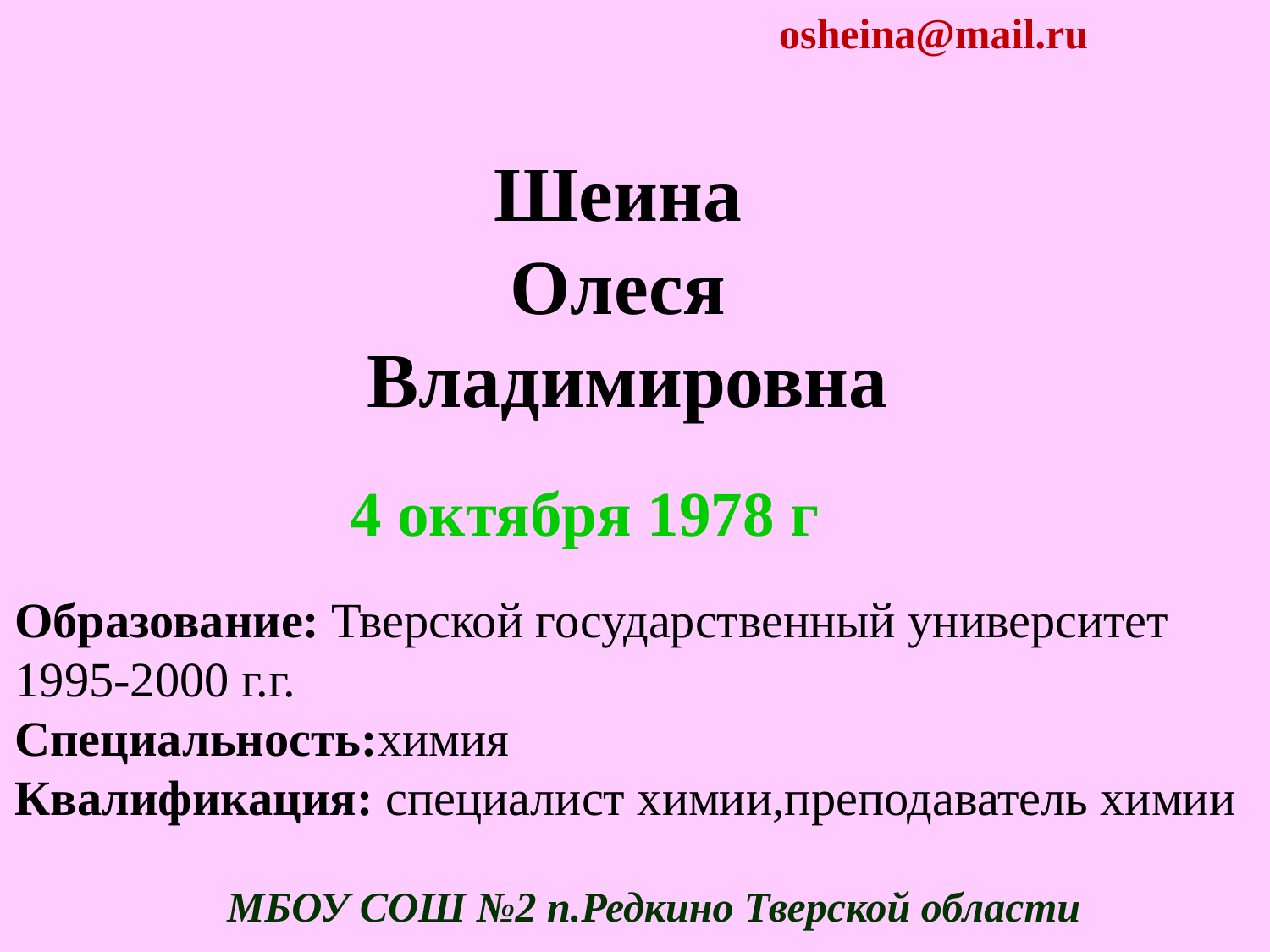

osheina@mail.ru
Шеина
Олеся
Владимировна
4 октября 1978 г
Образование: Тверской государственный университет
1995-2000 г.г.
Специальность:химия
Квалификация: специалист химии,преподаватель химии
МБОУ СОШ №2 п.Редкино Тверской области